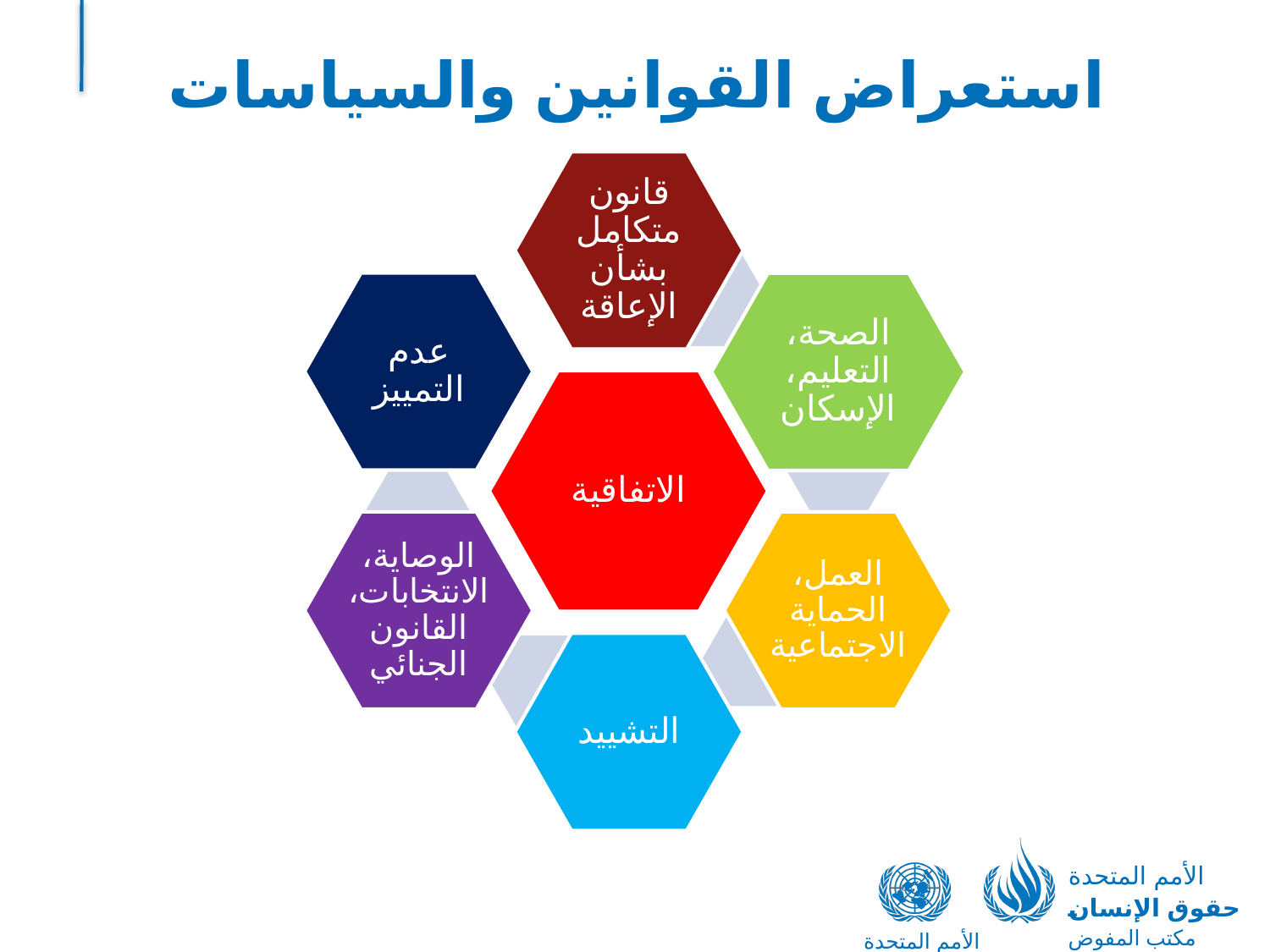

# استعراض القوانين والسياسات
الاتفاقية
قانون متكامل بشأن الإعاقة
الصحة، التعليم، الإسكان
العمل، الحماية الاجتماعية
التشييد
الوصاية، الانتخابات، القانون الجنائي
عدم التمييز

الأمم المتحدة
حقوق الإنسان
مكتب المفوض السامي
الأمم المتحدة